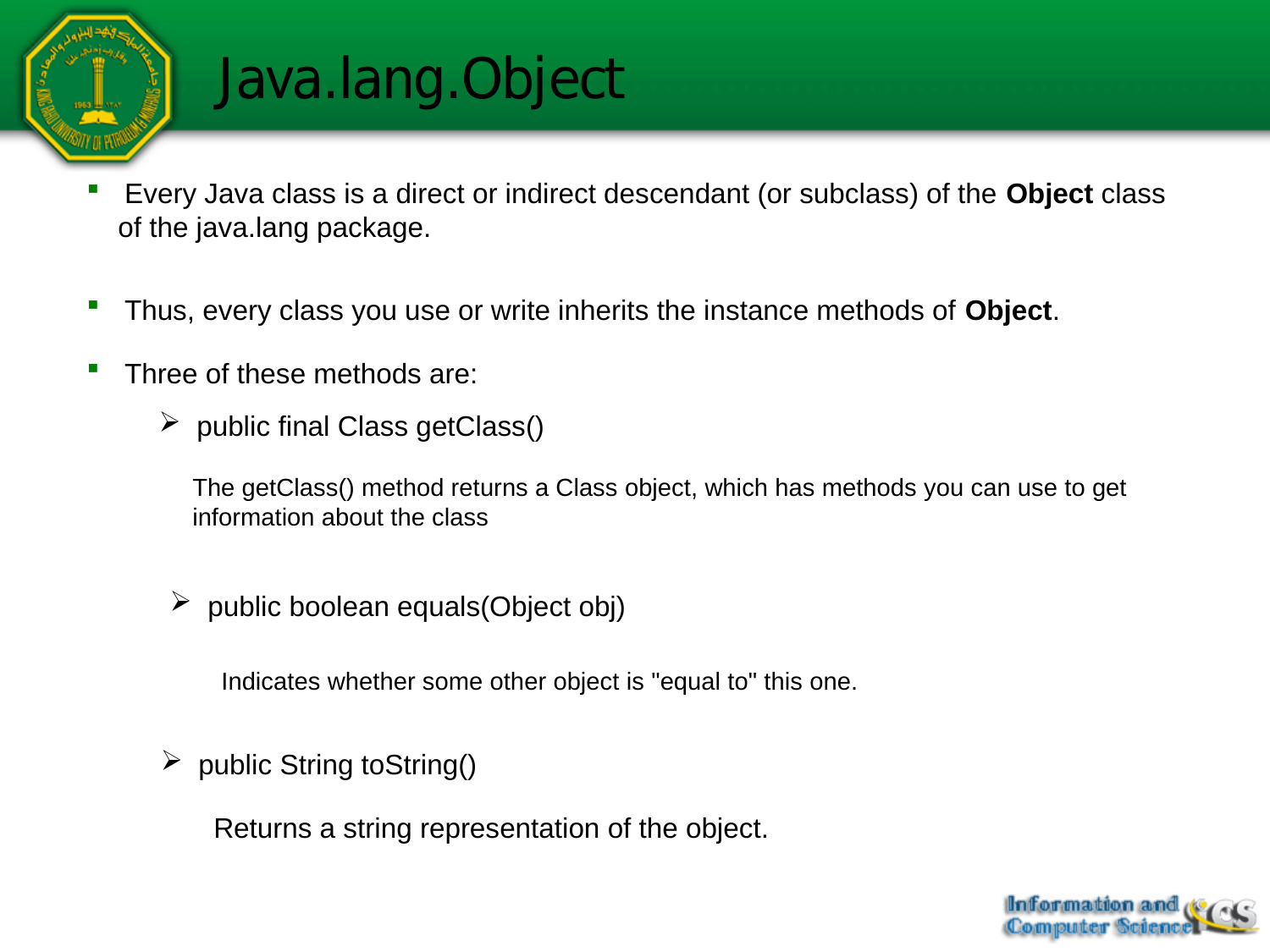

# Java.lang.Object
 Every Java class is a direct or indirect descendant (or subclass) of the Object class
    of the java.lang package.
 Thus, every class you use or write inherits the instance methods of Object.
 Three of these methods are:
 public final Class getClass()
The getClass() method returns a Class object, which has methods you can use to get information about the class
 public boolean equals(Object obj)
 Indicates whether some other object is "equal to" this one.
 public String toString()
Returns a string representation of the object.